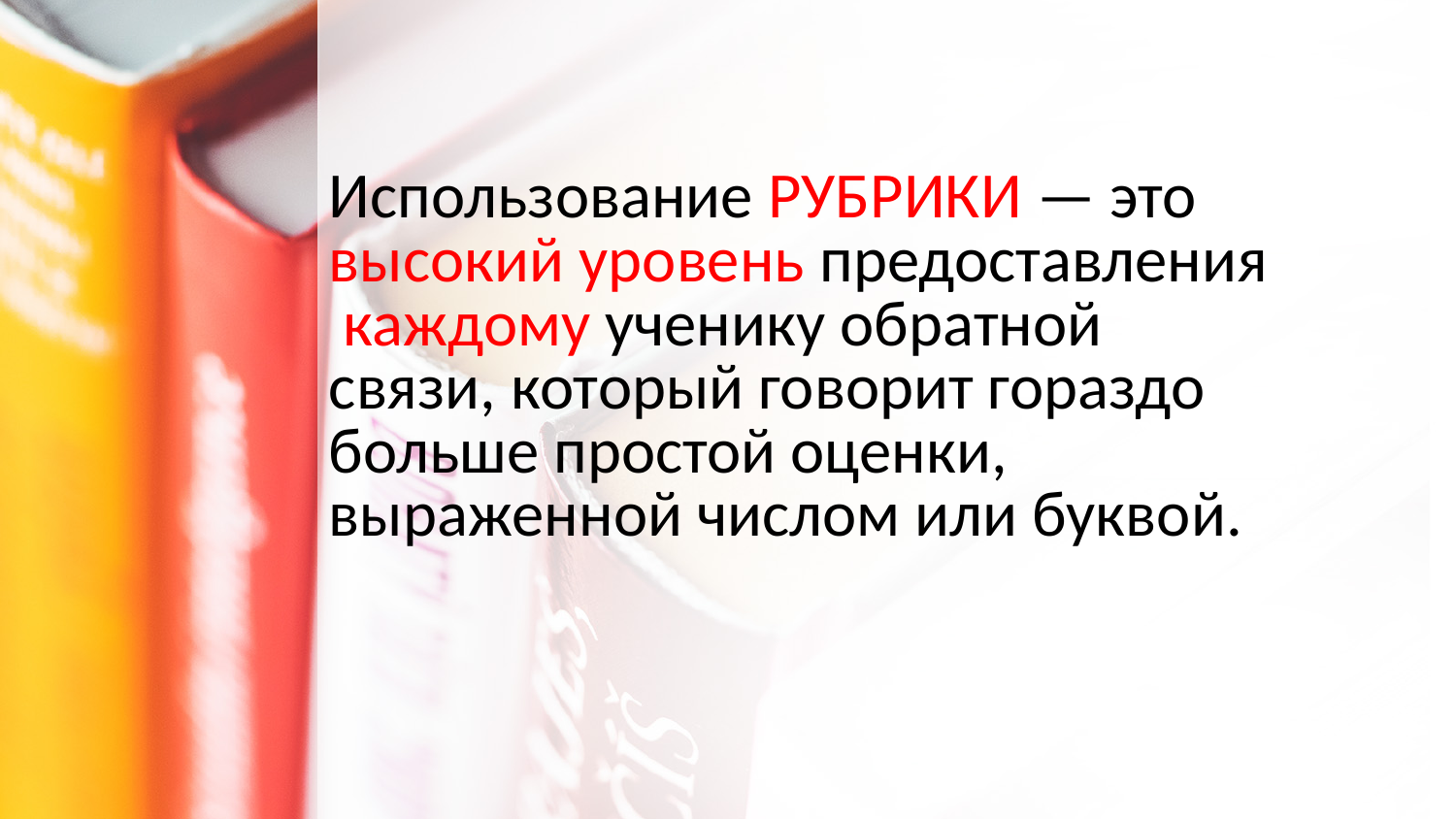

#
Использование РУБРИКИ — это
высокий уровень предоставления
 каждому ученику обратной
связи, который говорит гораздо
больше простой оценки,
выраженной числом или буквой.